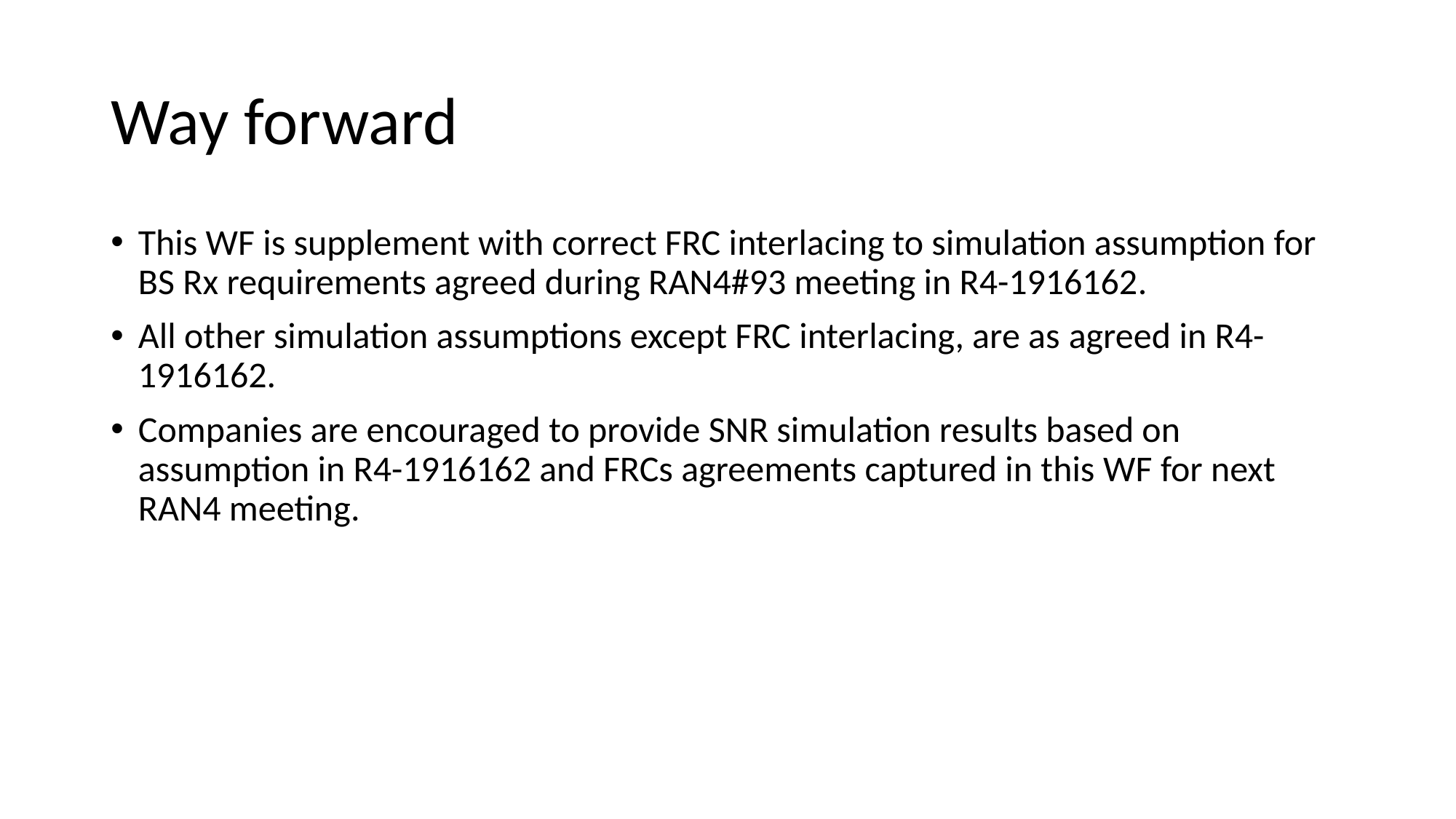

# Way forward
This WF is supplement with correct FRC interlacing to simulation assumption for BS Rx requirements agreed during RAN4#93 meeting in R4-1916162.
All other simulation assumptions except FRC interlacing, are as agreed in R4-1916162.
Companies are encouraged to provide SNR simulation results based on assumption in R4-1916162 and FRCs agreements captured in this WF for next RAN4 meeting.